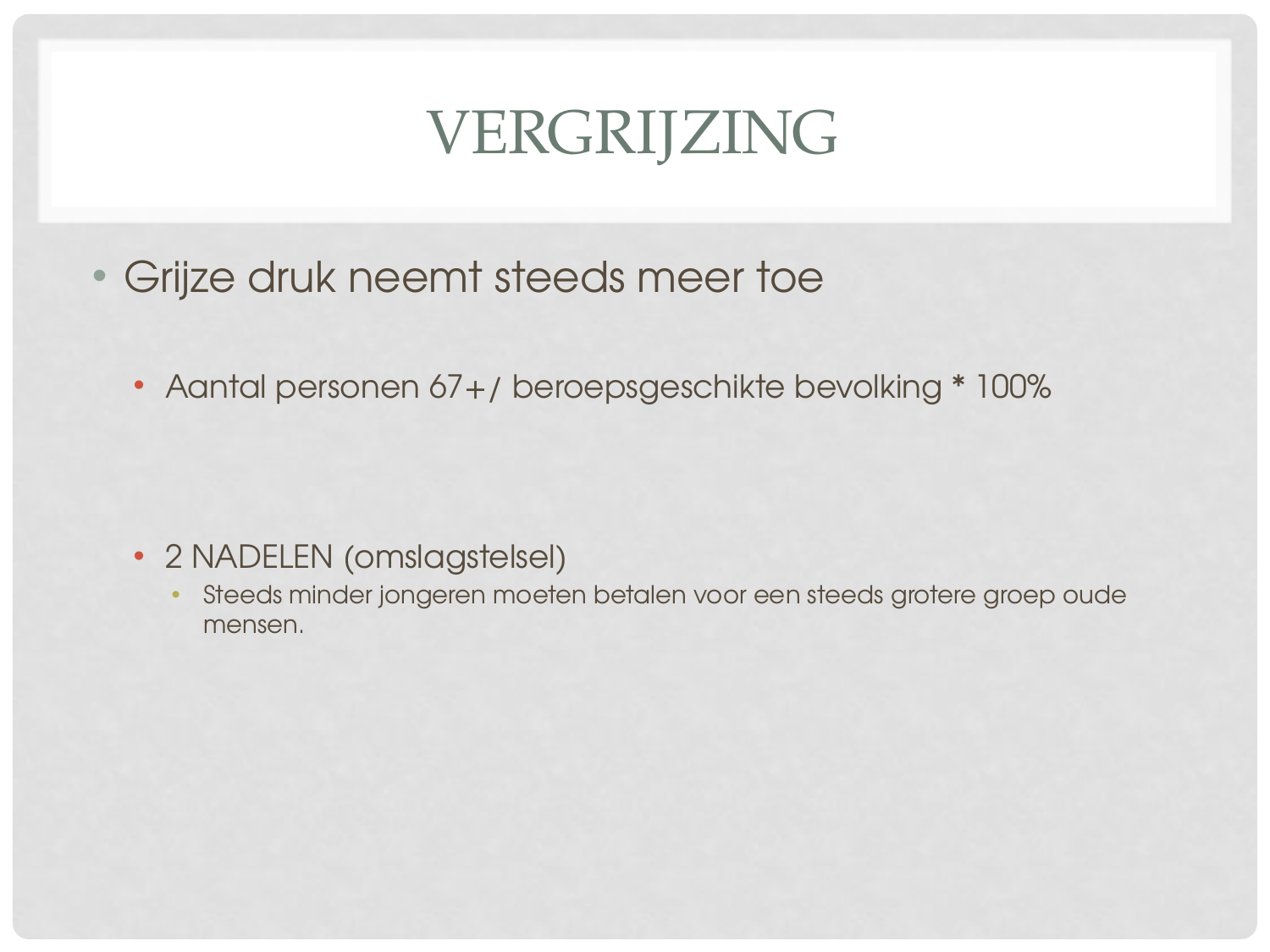

# Vergrijzing
Grijze druk neemt steeds meer toe

Aantal personen 67+/ beroepsgeschikte bevolking * 100%

2 NADELEN (omslagstelsel)
Steeds minder jongeren moeten betalen voor een steeds grotere groep oude mensen.